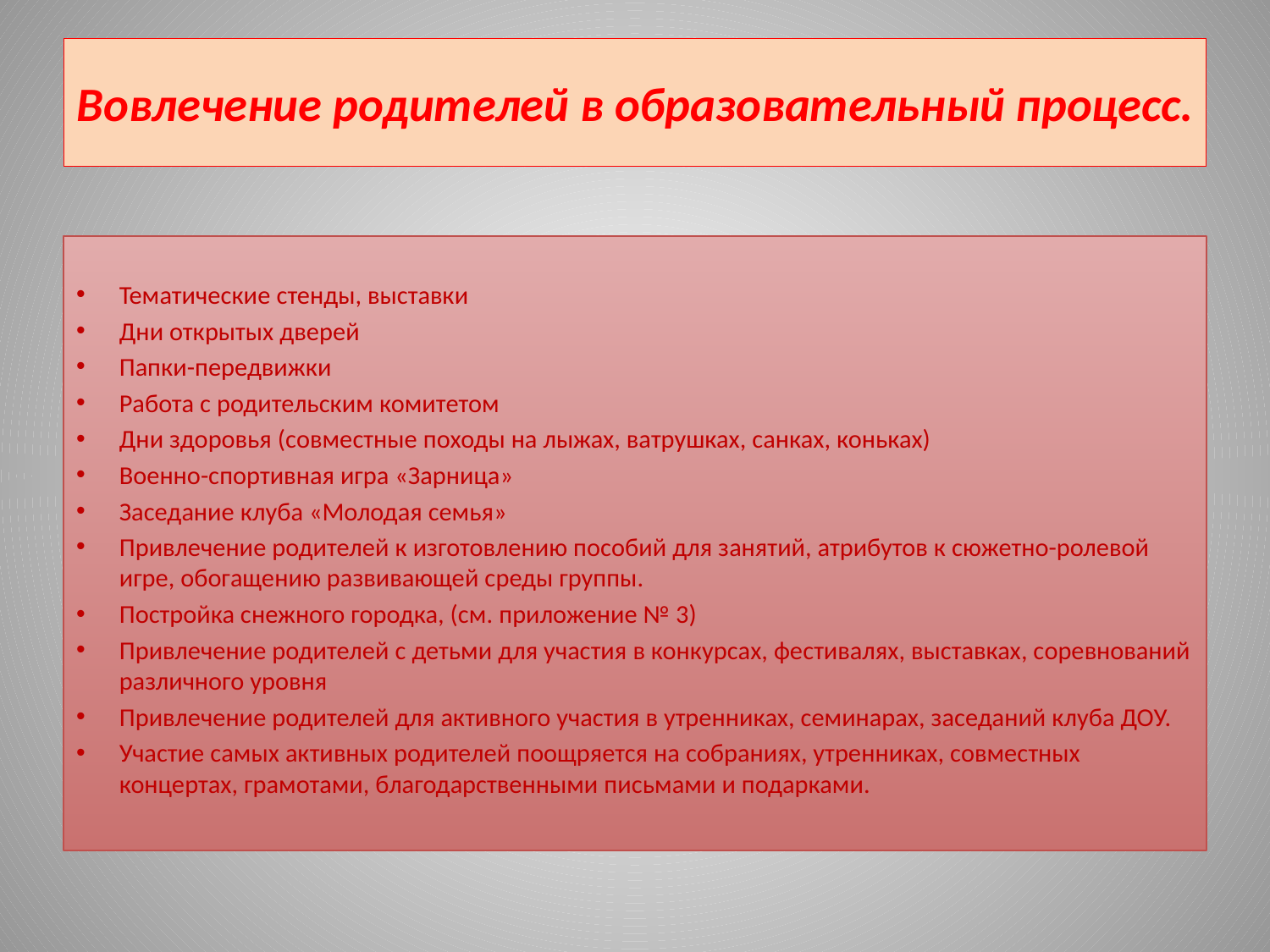

# Вовлечение родителей в образовательный процесс.

Тематические стенды, выставки
Дни открытых дверей
Папки-передвижки
Работа с родительским комитетом
Дни здоровья (совместные походы на лыжах, ватрушках, санках, коньках)
Военно-спортивная игра «Зарница»
Заседание клуба «Молодая семья»
Привлечение родителей к изготовлению пособий для занятий, атрибутов к сюжетно-ролевой игре, обогащению развивающей среды группы.
Постройка снежного городка, (см. приложение № 3)
Привлечение родителей с детьми для участия в конкурсах, фестивалях, выставках, соревнований различного уровня
Привлечение родителей для активного участия в утренниках, семинарах, заседаний клуба ДОУ.
Участие самых активных родителей поощряется на собраниях, утренниках, совместных концертах, грамотами, благодарственными письмами и подарками.